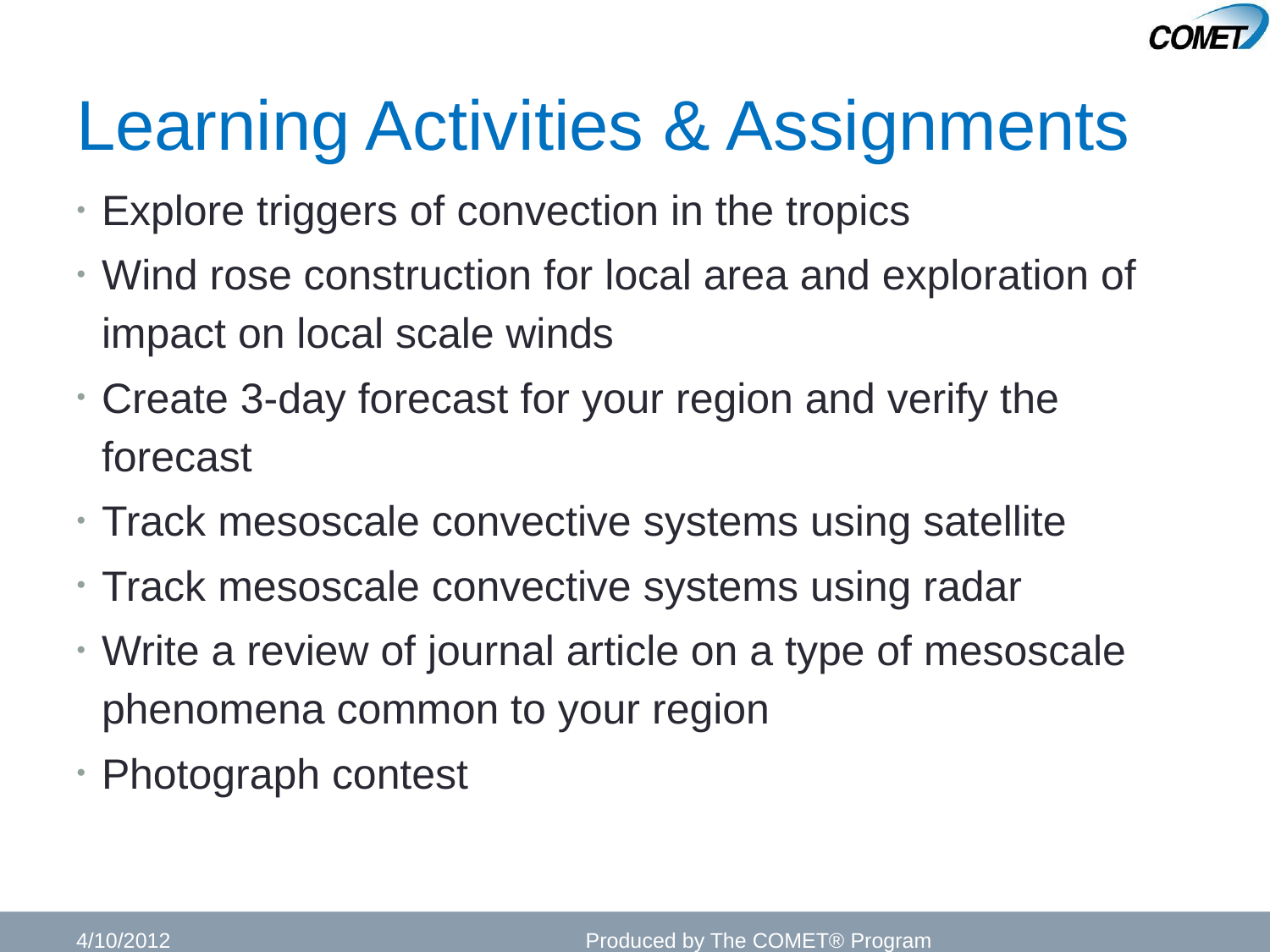

# Learning Activities & Assignments
Explore triggers of convection in the tropics
Wind rose construction for local area and exploration of impact on local scale winds
Create 3-day forecast for your region and verify the forecast
Track mesoscale convective systems using satellite
Track mesoscale convective systems using radar
Write a review of journal article on a type of mesoscale phenomena common to your region
Photograph contest
4/10/2012
Produced by The COMET® Program